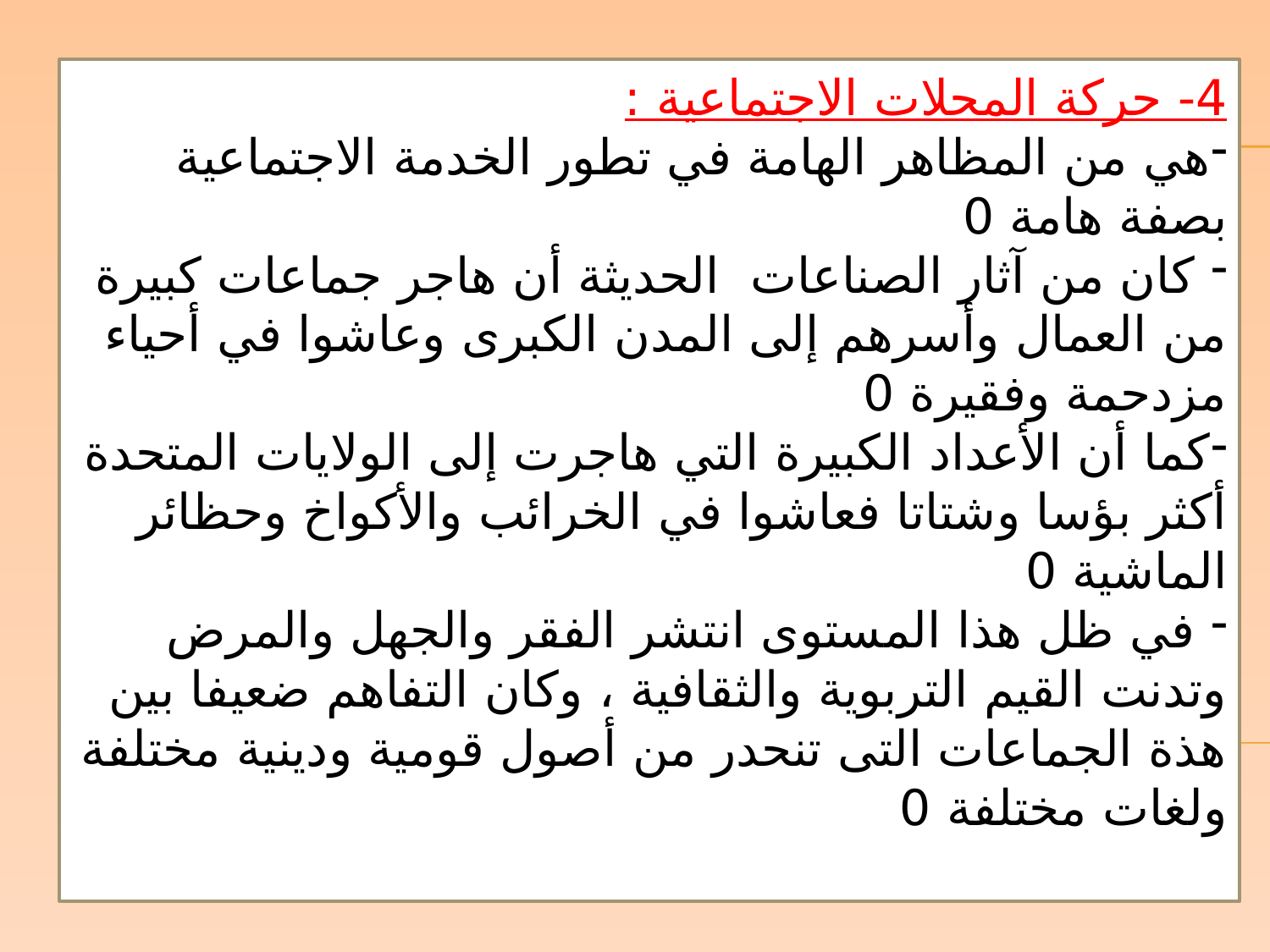

4- حركة المحلات الاجتماعية :
هي من المظاهر الهامة في تطور الخدمة الاجتماعية بصفة هامة 0
 كان من آثار الصناعات  الحديثة أن هاجر جماعات كبيرة من العمال وأسرهم إلى المدن الكبرى وعاشوا في أحياء مزدحمة وفقيرة 0
كما أن الأعداد الكبيرة التي هاجرت إلى الولايات المتحدة أكثر بؤسا وشتاتا فعاشوا في الخرائب والأكواخ وحظائر الماشية 0
 في ظل هذا المستوى انتشر الفقر والجهل والمرض وتدنت القيم التربوية والثقافية ، وكان التفاهم ضعيفا بين هذة الجماعات التى تنحدر من أصول قومية ودينية مختلفة ولغات مختلفة 0